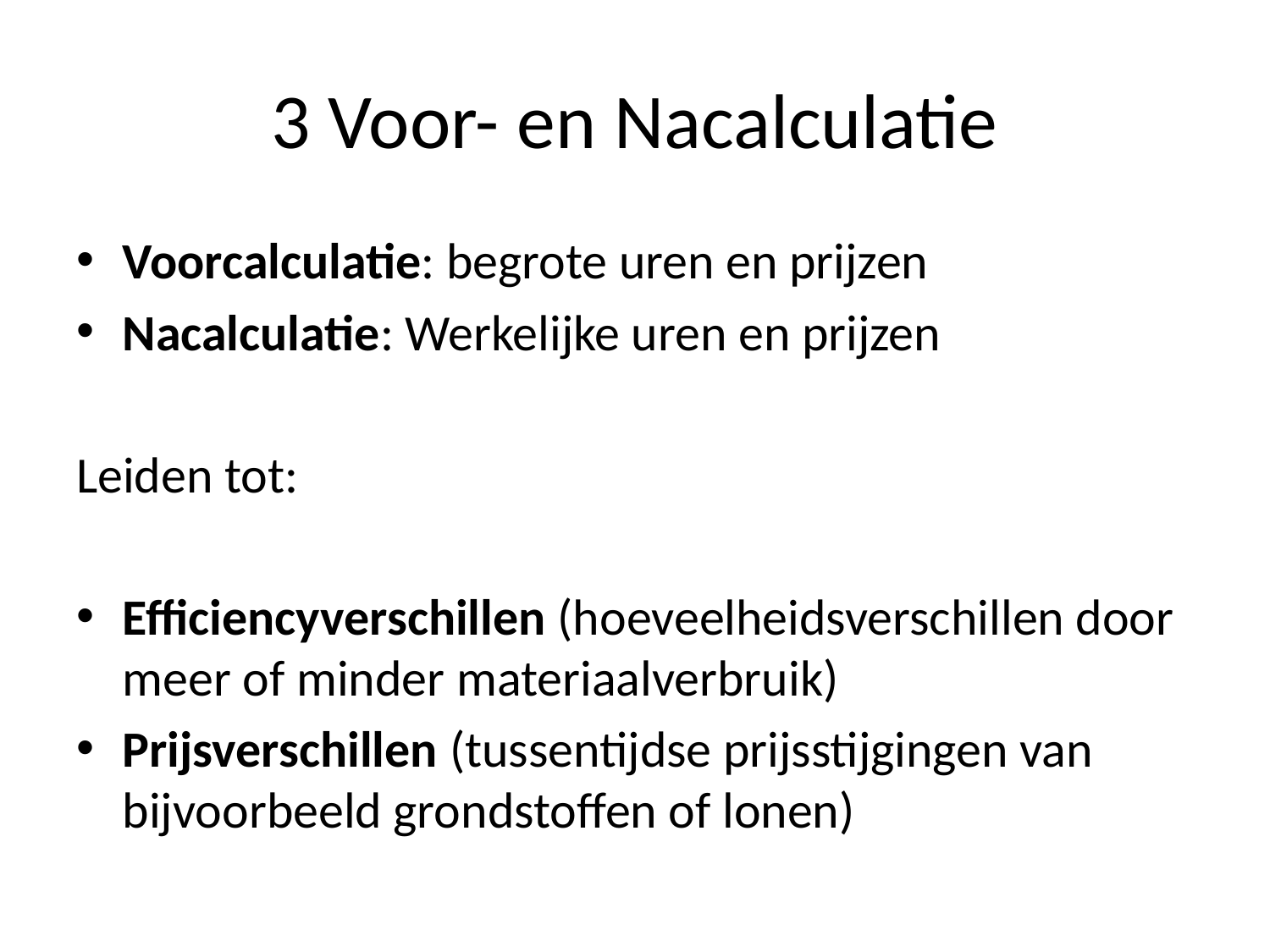

# 3 Voor- en Nacalculatie
Voorcalculatie: begrote uren en prijzen
Nacalculatie: Werkelijke uren en prijzen

Leiden tot:

Efficiencyverschillen (hoeveelheidsverschillen door meer of minder materiaalverbruik)
Prijsverschillen (tussentijdse prijsstijgingen van bijvoorbeeld grondstoffen of lonen)